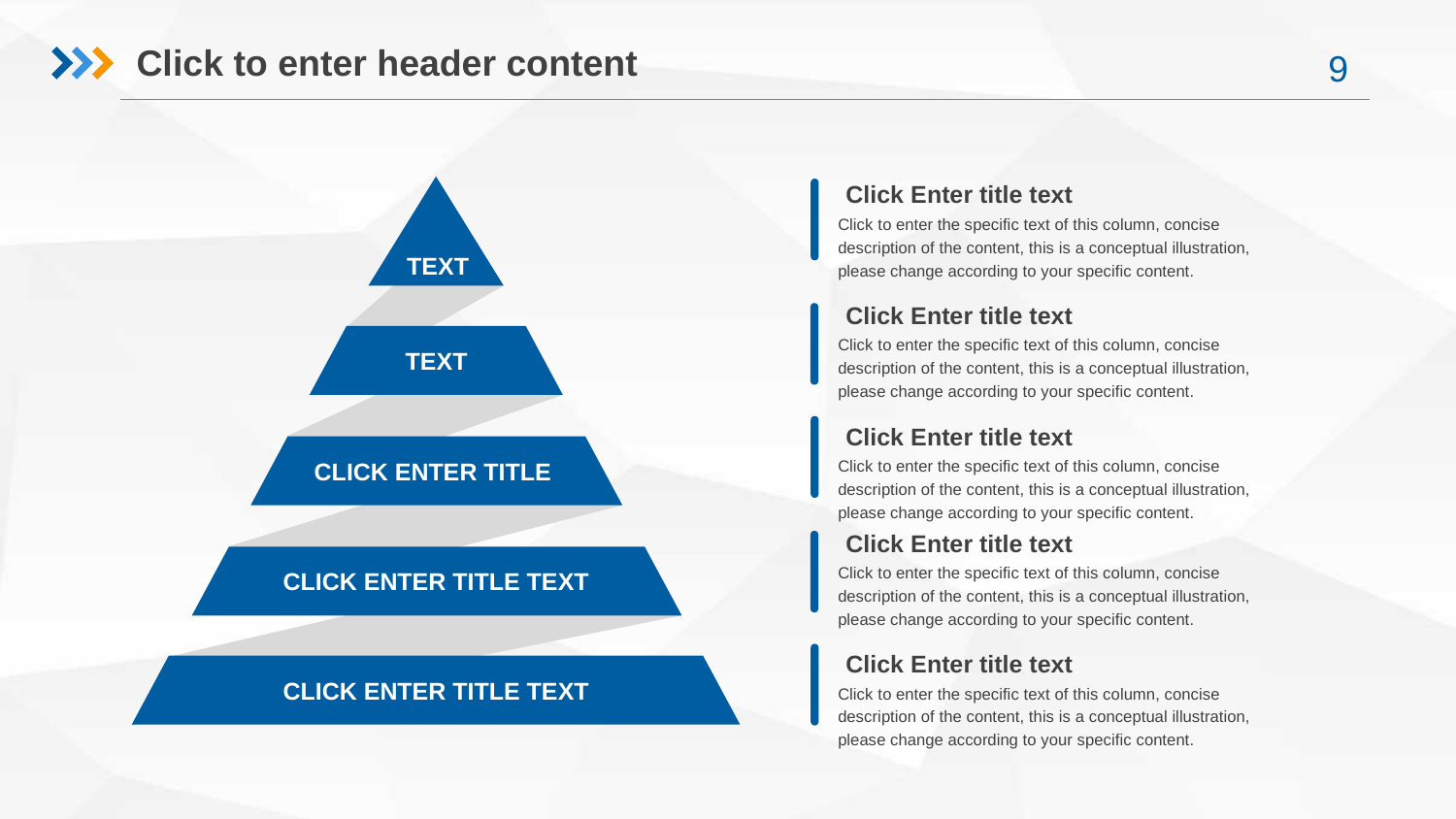

Click to enter header content

text
Click Enter title text
Click to enter the specific text of this column, concise description of the content, this is a conceptual illustration, please change according to your specific content.

Click Enter title text
Click to enter the specific text of this column, concise description of the content, this is a conceptual illustration, please change according to your specific content.

text

Click Enter title text
Click to enter the specific text of this column, concise description of the content, this is a conceptual illustration, please change according to your specific content.

Click Enter title

Click Enter title text
Click to enter the specific text of this column, concise description of the content, this is a conceptual illustration, please change according to your specific content.

Click Enter title text

Click Enter title text
Click to enter the specific text of this column, concise description of the content, this is a conceptual illustration, please change according to your specific content.

Click Enter title text